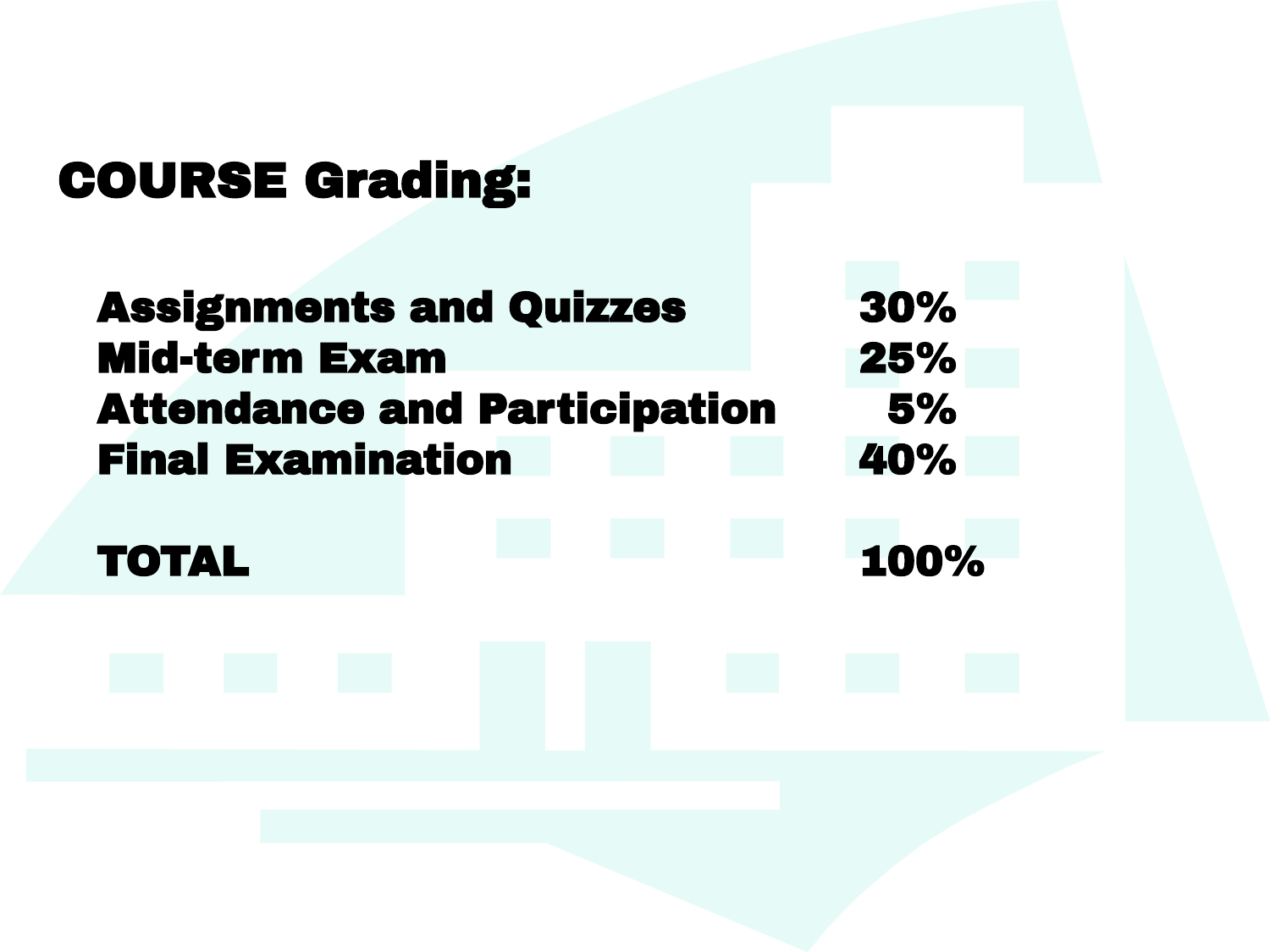

# COURSE Grading:

Assignments and Quizzes		30%
Mid-term Exam				25%
Attendance and Participation	  5%
Final Examination			40%

TOTAL					100%